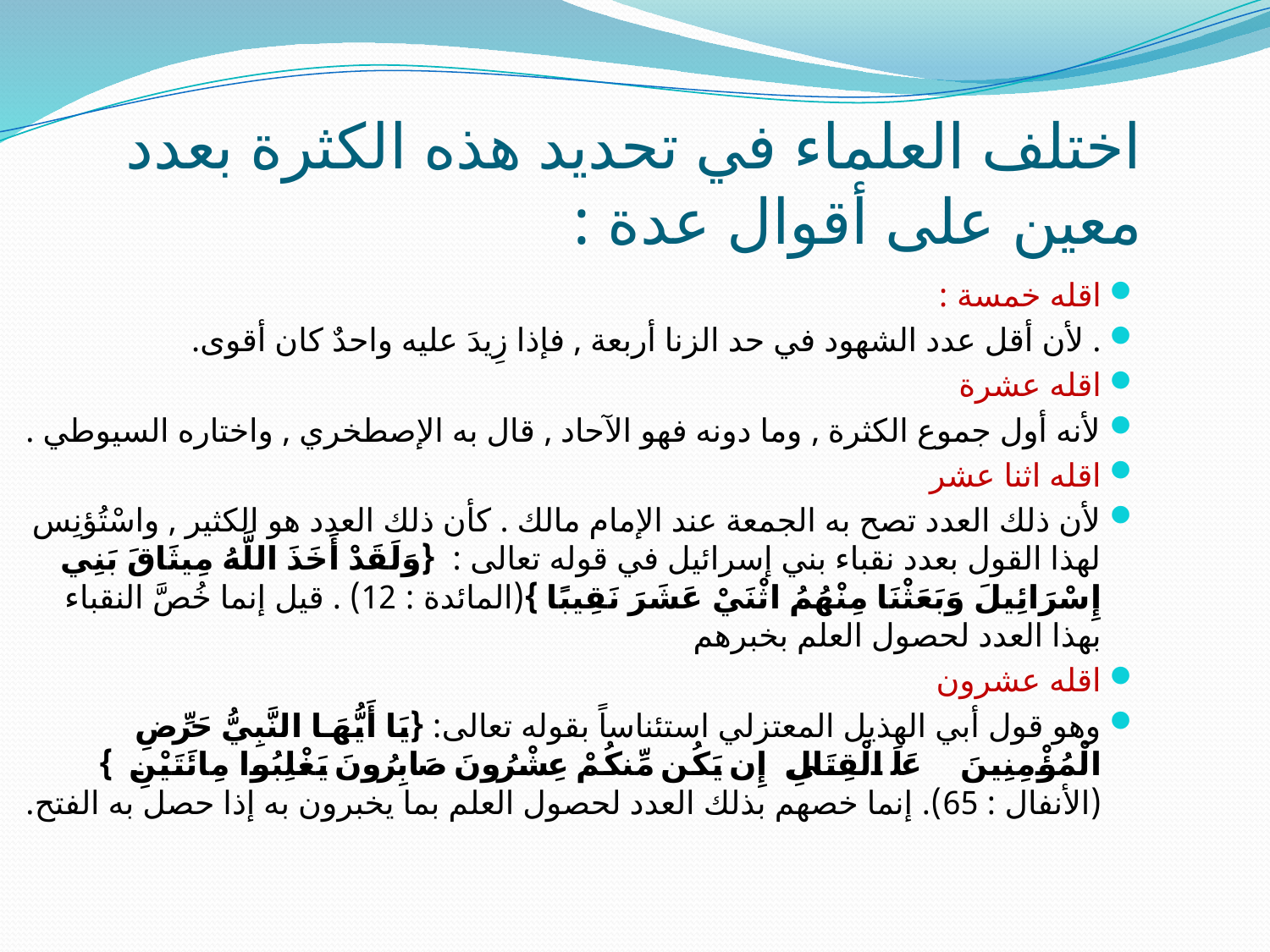

اختلف العلماء في تحديد هذه الكثرة بعدد معين على أقوال عدة :
اقله خمسة :
. لأن أقل عدد الشهود في حد الزنا أربعة , فإذا زِيدَ عليه واحدٌ كان أقوى.
اقله عشرة
لأنه أول جموع الكثرة , وما دونه فهو الآحاد , قال به الإصطخري , واختاره السيوطي .
اقله اثنا عشر
لأن ذلك العدد تصح به الجمعة عند الإمام مالك . كأن ذلك العدد هو الكثير , واسْتُؤنِس لهذا القول بعدد نقباء بني إسرائيل في قوله تعالى :  {وَلَقَدْ أَخَذَ اللَّهُ مِيثَاقَ بَنِي إِسْرَائِيلَ وَبَعَثْنَا مِنْهُمُ اثْنَيْ عَشَرَ نَقِيبًا }(المائدة : 12) . قيل إنما خُصَّ النقباء بهذا العدد لحصول العلم بخبرهم
اقله عشرون
وهو قول أبي الهذيل المعتزلي استئناساً بقوله تعالى: {يَا أَيُّهَا النَّبِيُّ حَرِّضِ الْمُؤْمِنِينَ عَلَى الْقِتَالِ ۚ إِن يَكُن مِّنكُمْ عِشْرُونَ صَابِرُونَ يَغْلِبُوا مِائَتَيْنِ ۚ } (الأنفال : 65). إنما خصهم بذلك العدد لحصول العلم بما يخبرون به إذا حصل به الفتح.